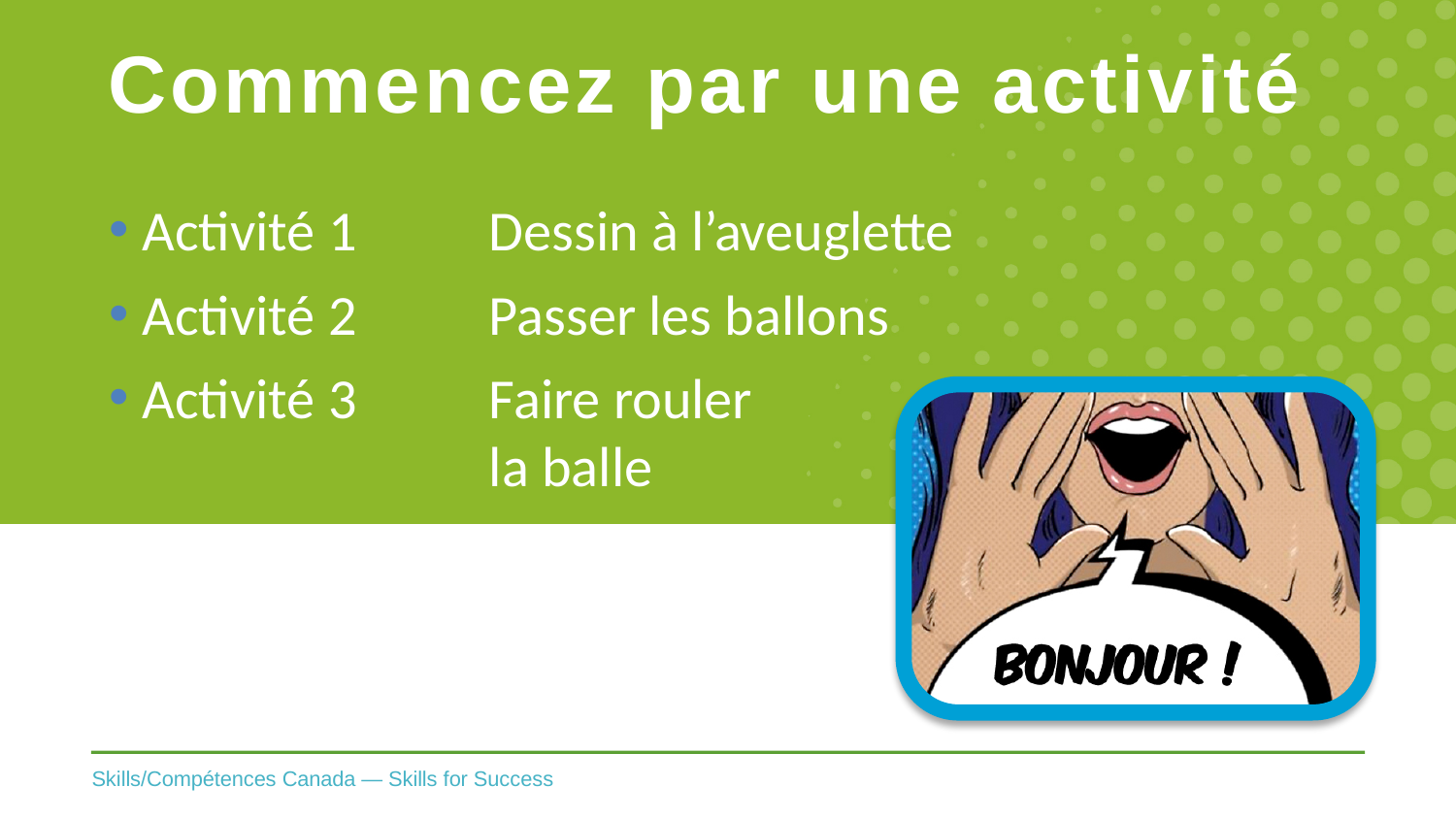

# Commencez par une activité
Activité 1  	Dessin à l’aveuglette
Activité 2	Passer les ballons
Activité 3	Faire rouler
	la balle